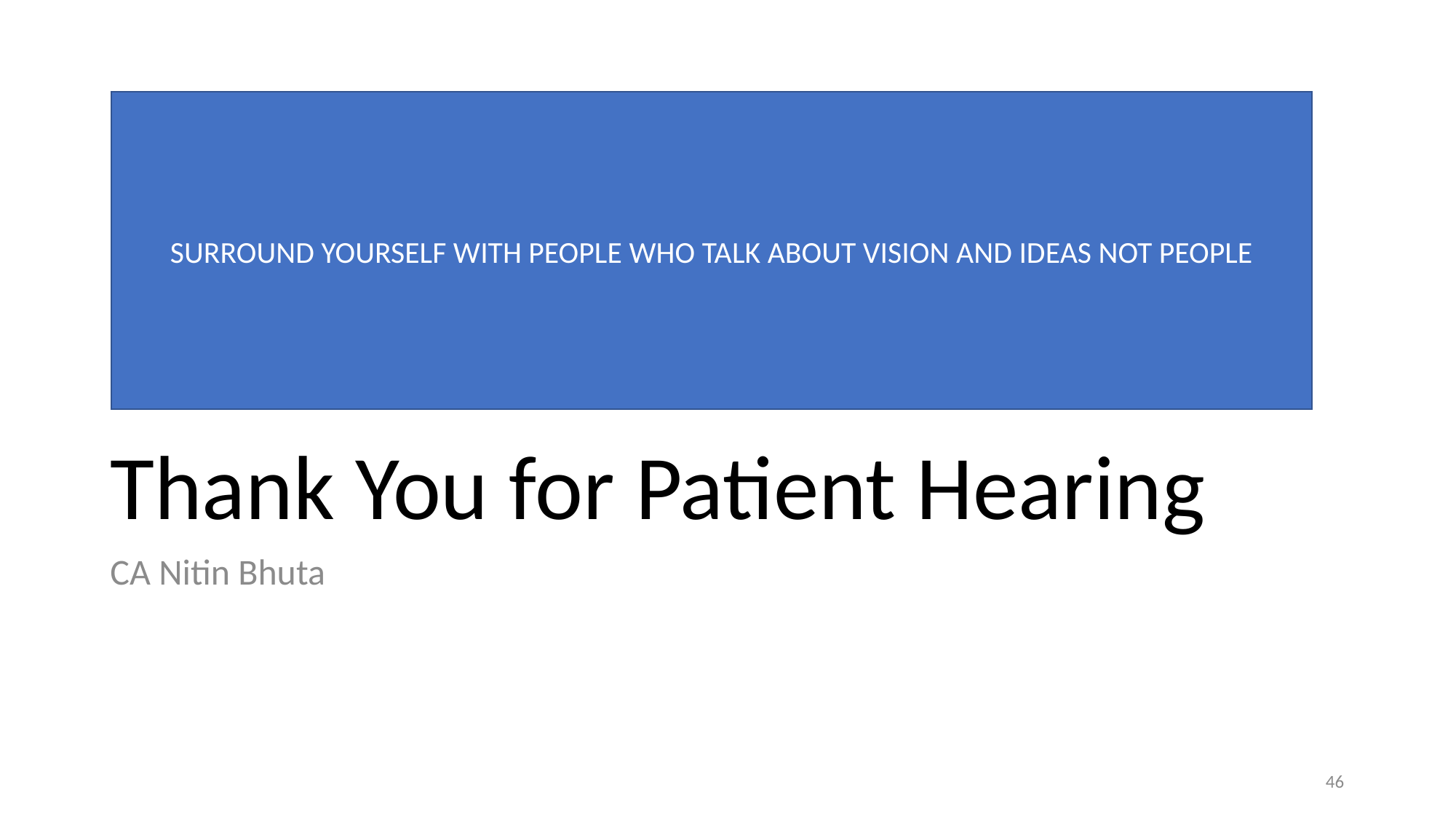

SURROUND YOURSELF WITH PEOPLE WHO TALK ABOUT VISION AND IDEAS NOT PEOPLE
# Thank You for Patient Hearing
CA Nitin Bhuta

46